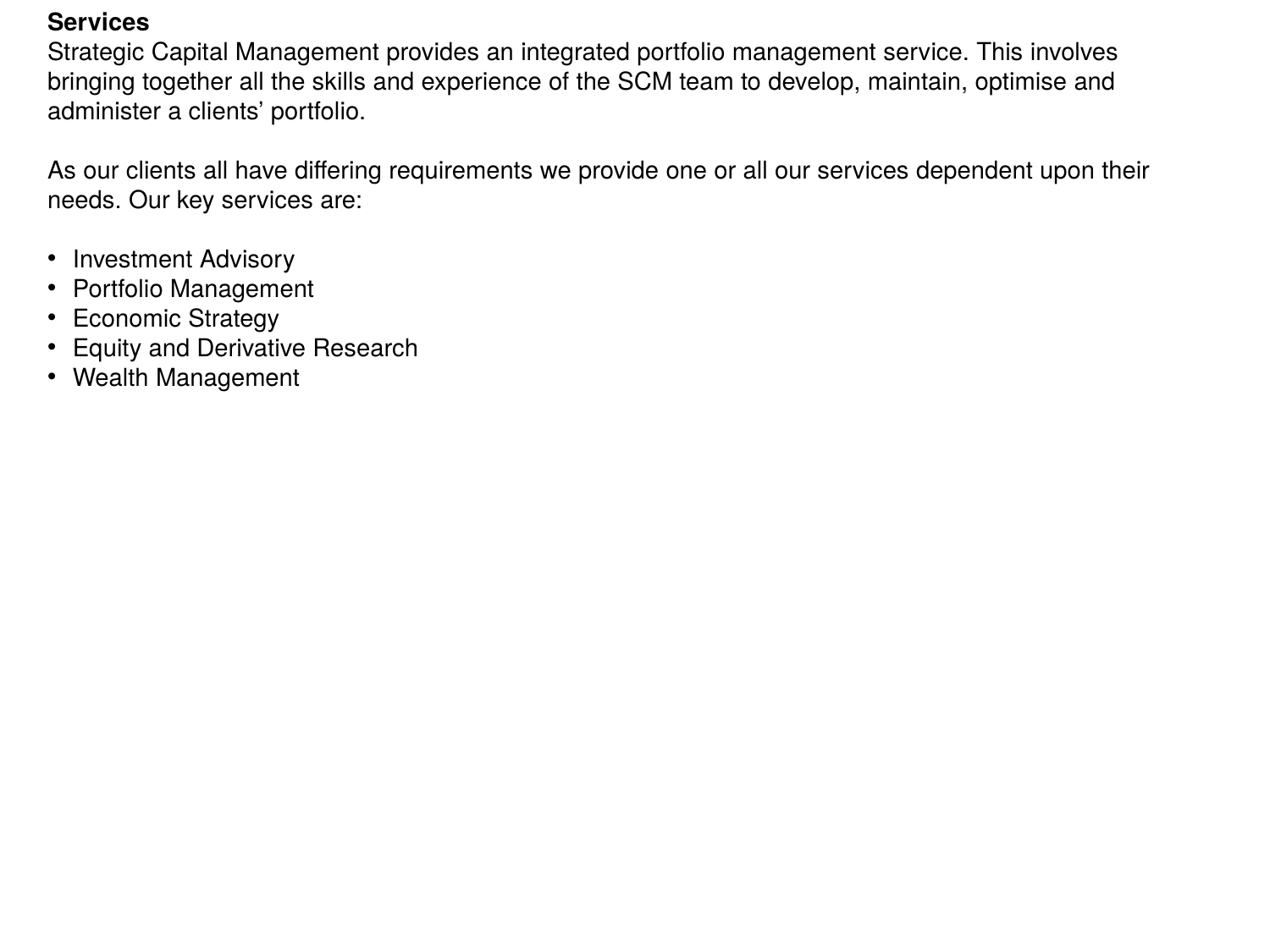

Services
Strategic Capital Management provides an integrated portfolio management service. This involves bringing together all the skills and experience of the SCM team to develop, maintain, optimise and administer a clients’ portfolio.

As our clients all have differing requirements we provide one or all our services dependent upon their needs. Our key services are:

Investment Advisory
Portfolio Management
Economic Strategy
Equity and Derivative Research
Wealth Management
“Providing comprehensive, innovative and pro-active research, advice, and investment management services”